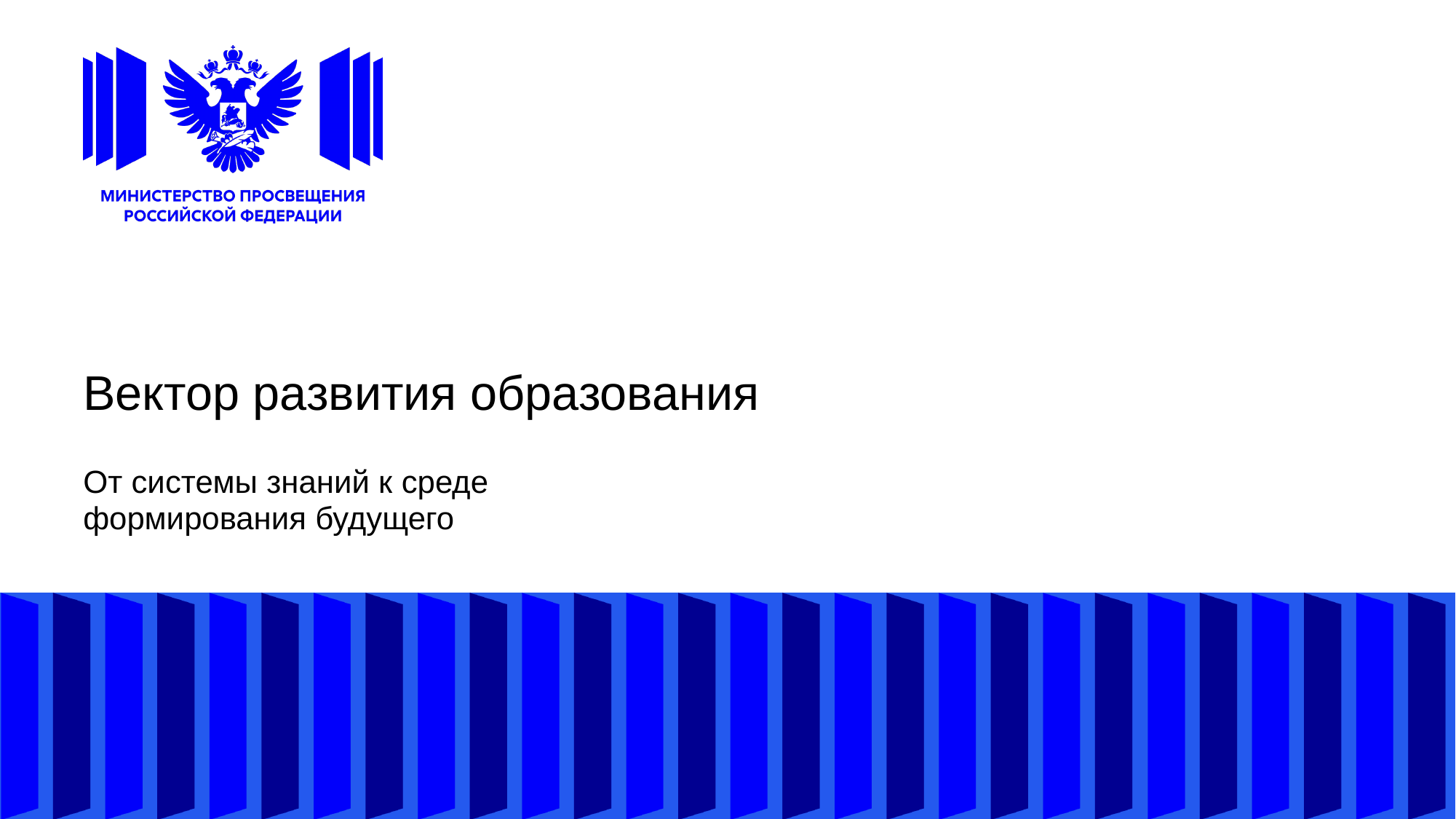

# Вектор развития образования
От системы знаний к среде формирования будущего